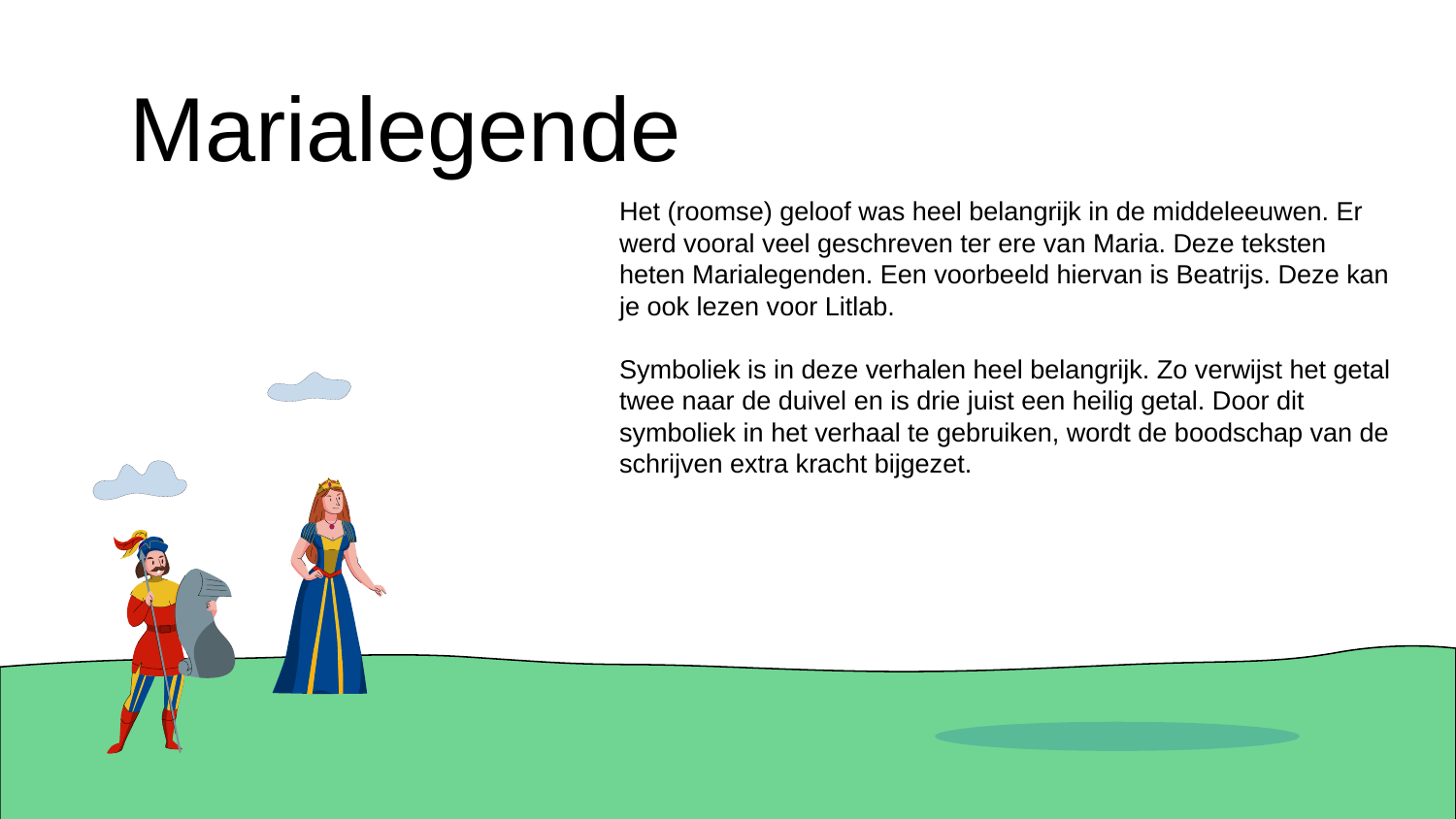

# Marialegende
Het (roomse) geloof was heel belangrijk in de middeleeuwen. Er werd vooral veel geschreven ter ere van Maria. Deze teksten heten Marialegenden. Een voorbeeld hiervan is Beatrijs. Deze kan je ook lezen voor Litlab.

Symboliek is in deze verhalen heel belangrijk. Zo verwijst het getal twee naar de duivel en is drie juist een heilig getal. Door dit symboliek in het verhaal te gebruiken, wordt de boodschap van de schrijven extra kracht bijgezet.